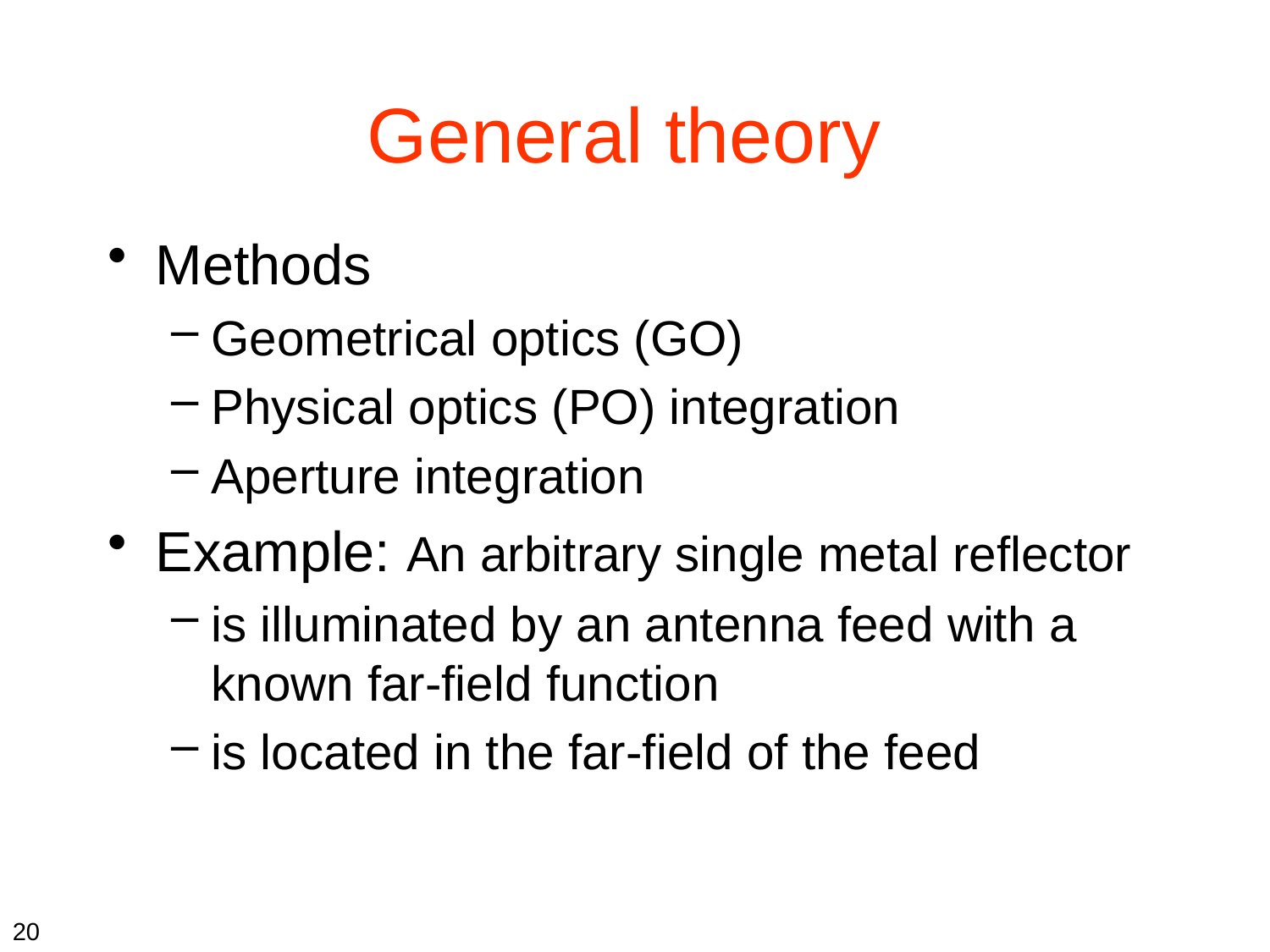

# General theory
Methods
Geometrical optics (GO)
Physical optics (PO) integration
Aperture integration
Example: An arbitrary single metal reflector
is illuminated by an antenna feed with a known far-field function
is located in the far-field of the feed